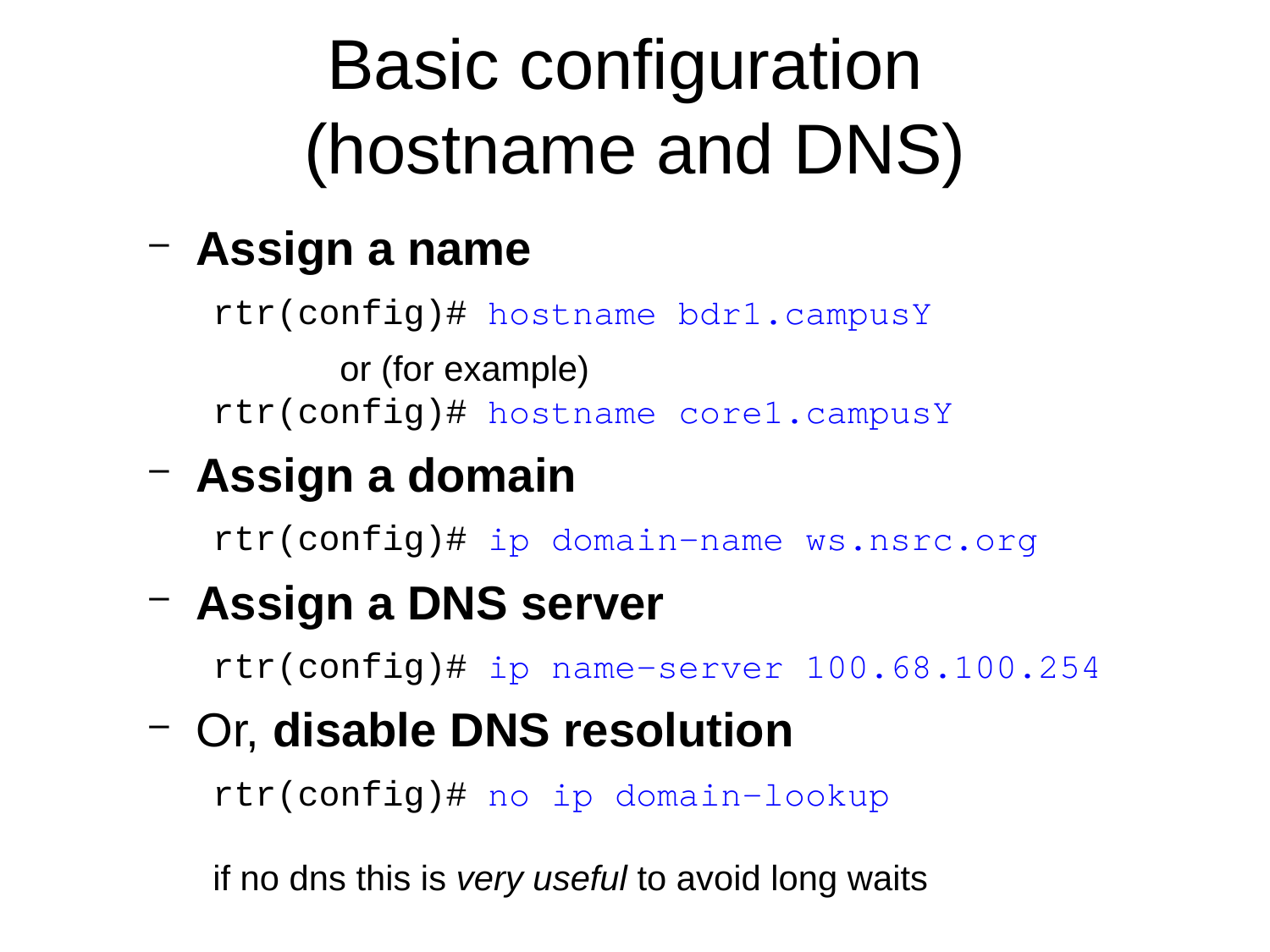

# Basic configuration (hostname and DNS)
Assign a name
rtr(config)# hostname bdr1.campusY
	or (for example)
rtr(config)# hostname core1.campusY
Assign a domain
rtr(config)# ip domain-name ws.nsrc.org
Assign a DNS server
rtr(config)# ip name-server 100.68.100.254
Or, disable DNS resolution
rtr(config)# no ip domain-lookup
if no dns this is very useful to avoid long waits